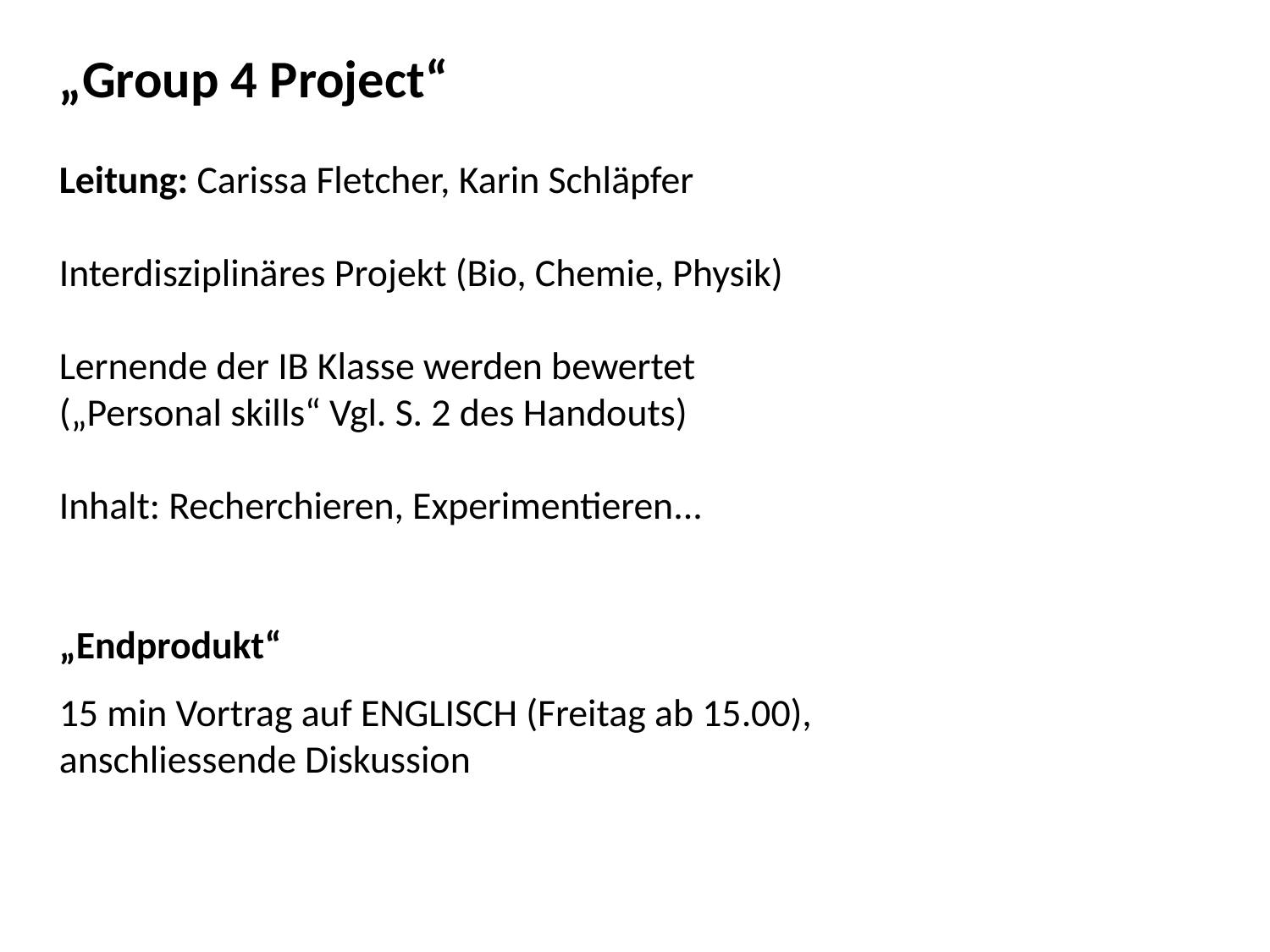

„Group 4 Project“

Leitung: Carissa Fletcher, Karin Schläpfer

Interdisziplinäres Projekt (Bio, Chemie, Physik)

Lernende der IB Klasse werden bewertet
(„Personal skills“ Vgl. S. 2 des Handouts)

Inhalt: Recherchieren, Experimentieren...

„Endprodukt“

15 min Vortrag auf ENGLISCH (Freitag ab 15.00),
anschliessende Diskussion